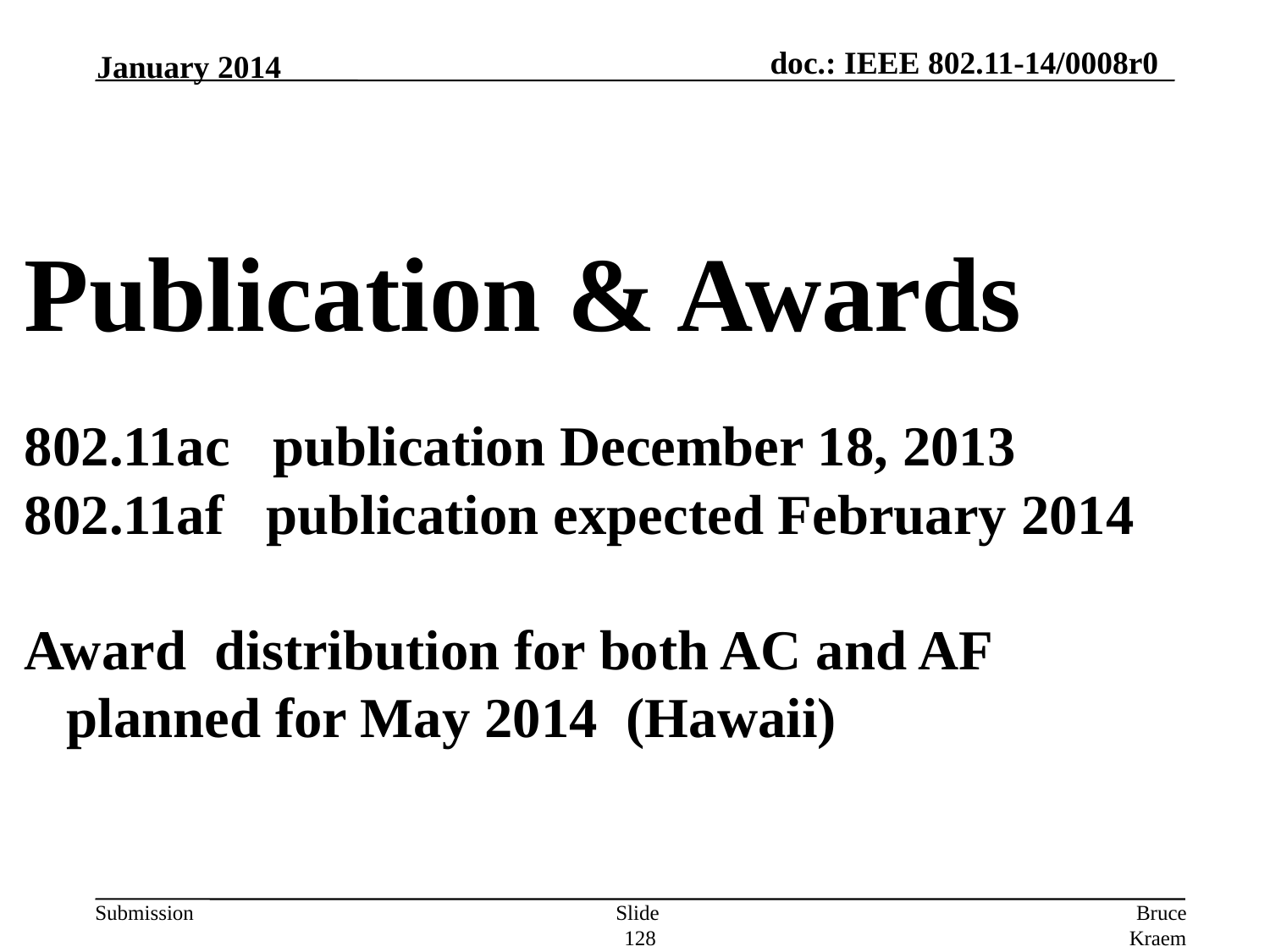

January 2014
# Publication & Awards 802.11ac   publication December 18, 2013 802.11af   publication expected February 2014 Award  distribution for both AC and AF planned for May 2014  (Hawaii)
Slide 128
Bruce Kraemer, Marvell